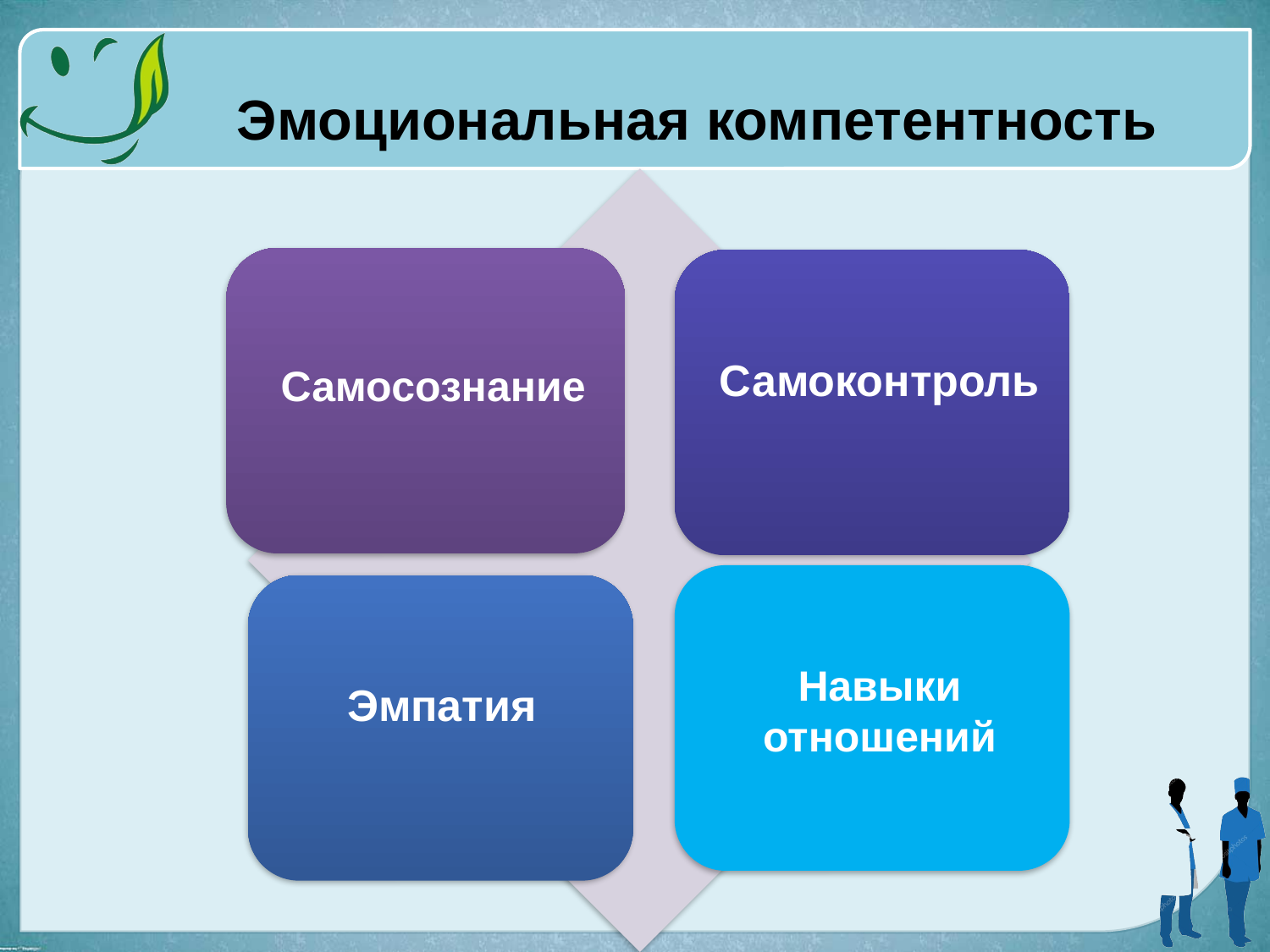

# Эмоциональная компетентность
Самосознание

Самоконтроль

Эмпатия

Навыки
отношений